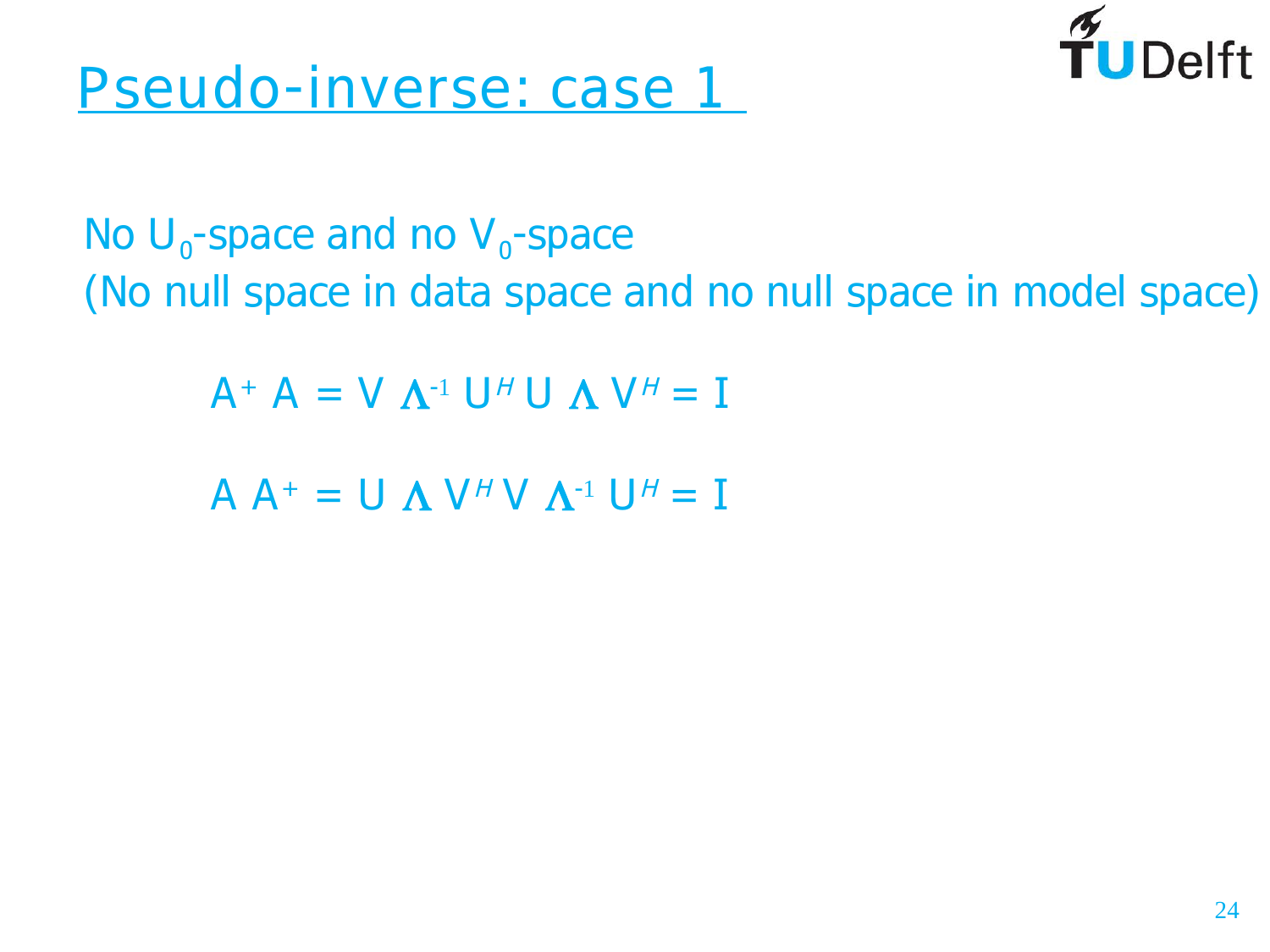

# Pseudo-inverse: case 1
No U0-space and no V0-space
(No null space in data space and no null space in model space)

	A+ A = V Λ−1 UH U Λ VH = I

	A A+ = U Λ VH V Λ−1 UH = I

24